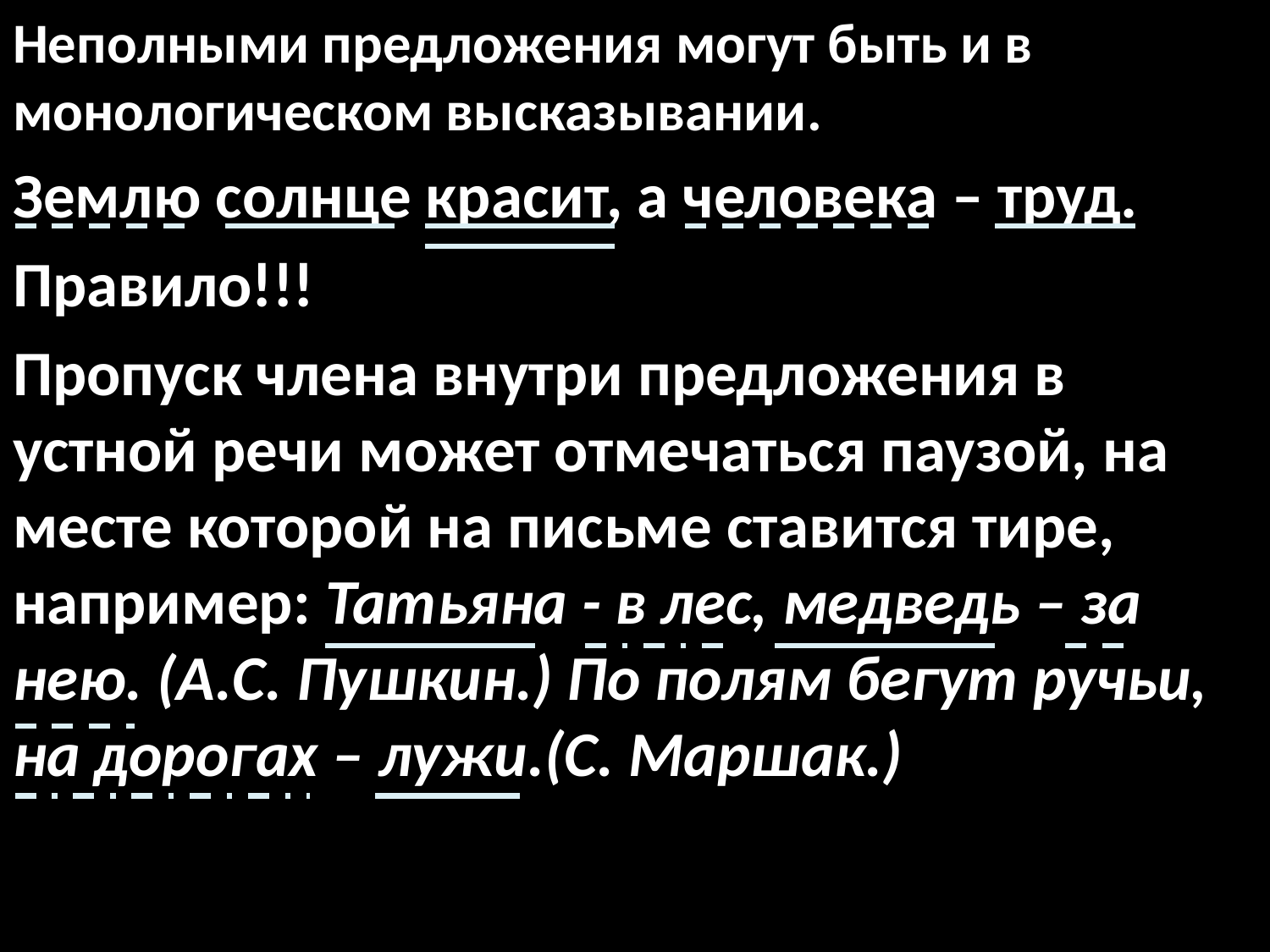

Неполными предложения могут быть и в монологическом высказывании.
Землю солнце красит, а человека – труд.
Правило!!!
Пропуск члена внутри предложения в устной речи может отмечаться паузой, на месте которой на письме ставится тире, например: Татьяна - в лес, медведь – за нею. (А.С. Пушкин.) По полям бегут ручьи, на дорогах – лужи.(С. Маршак.)